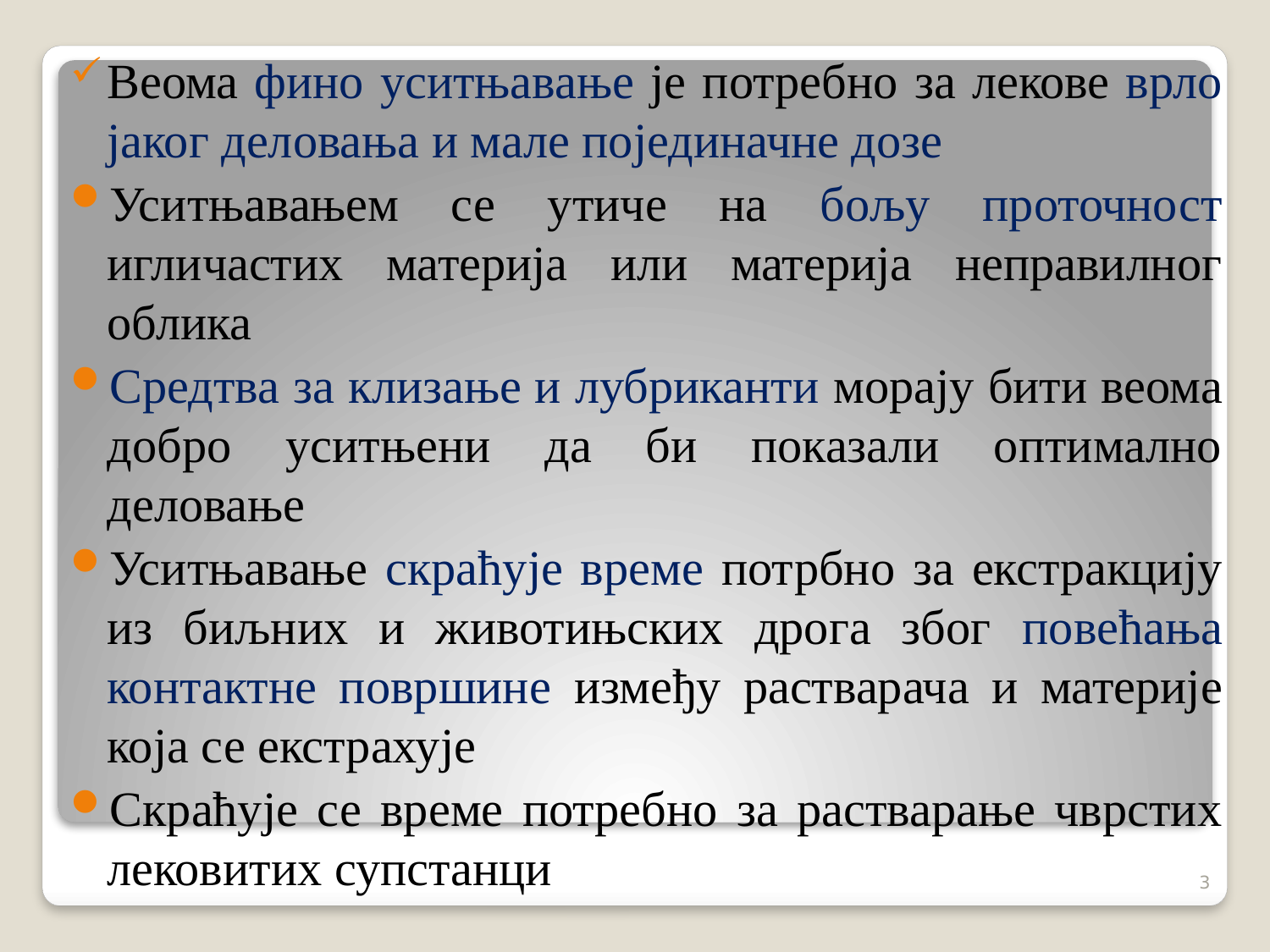

Веома фино уситњавање је потребно за лекове врло јаког деловања и мале појединачне дозе
Уситњавањем се утиче на бољу проточност игличастих материја или материја неправилног облика
Средтва за клизање и лубриканти морају бити веома добро уситњени да би показали оптимално деловање
Уситњавање скраћује време потрбно за екстракцију из биљних и животињских дрога због повећања контактне површине између растварача и материје која се екстрахује
Скраћује се време потребно за растварање чврстих лековитих супстанци
3